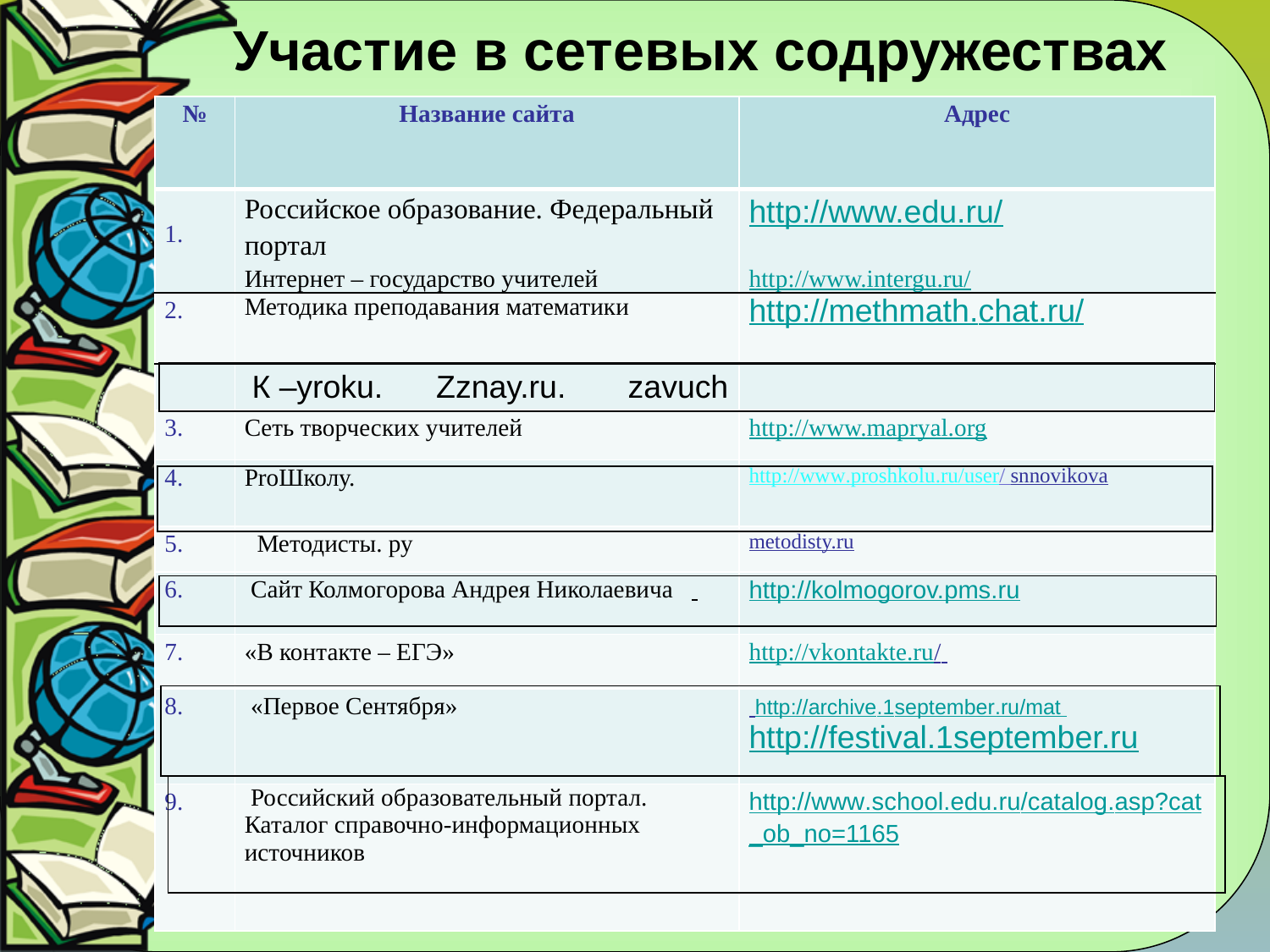

# Участие в сетевых содружествах
| № | Название сайта | Адрес |
| --- | --- | --- |
| 1. | Российское образование. Федеральный портал Интернет – государство учителей | http://www.edu.ru/ http://www.intergu.ru/ |
| 2. | Методика преподавания математики | http://methmath.chat.ru/ |
|  |  |  |
| 3. | Сеть творческих учителей | http://www.mapryal.org |
| 4. | ProШколу. | http://www.proshkolu.ru/user/ snnovikova |
| 5. | Методисты. ру | metodisty.ru |
| 6. | Сайт Колмогорова Андрея Николаевича | http://kolmogorov.pms.ru |
| 7. | «В контакте – ЕГЭ» | http://vkontakte.ru/ |
| 8. | «Первое Сентября» | http://archive.1september.ru/mat http://festival.1september.ru |
| 9. | Российский образовательный портал. Каталог справочно-информационных источников | http://www.school.edu.ru/catalog.asp?cat\_ob\_no=1165 |
| К –yroku. Zznay.ru. zavuch |
| --- |
|  |
| --- |
|  |
| --- |
|  |
| --- |
|  |
| --- |